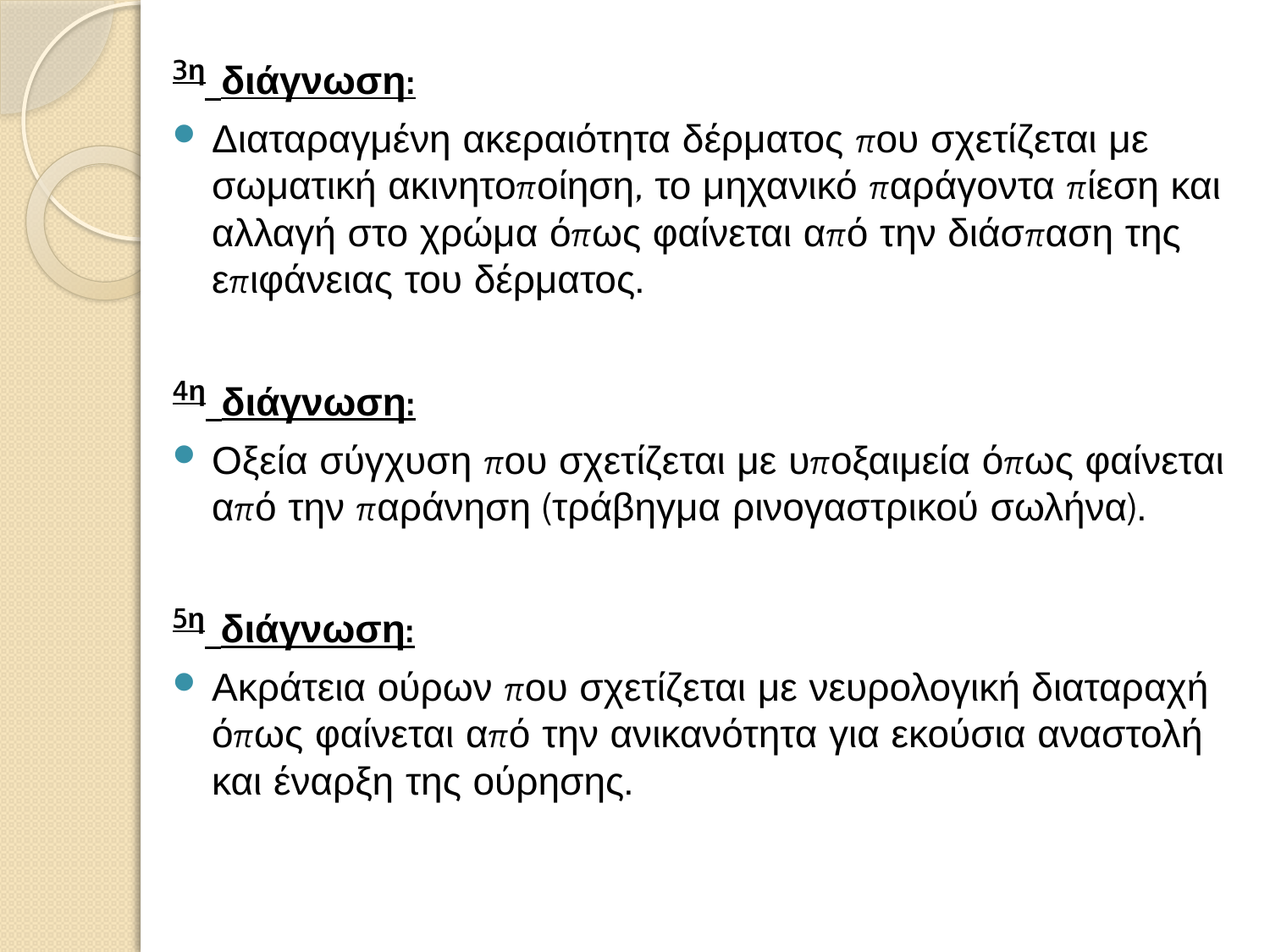

3η διάγνωση:
Διαταραγμένη ακεραιότητα δέρματος που σχετίζεται με σωματική ακινητοποίηση, το μηχανικό παράγοντα πίεση και αλλαγή στο χρώμα όπως φαίνεται από την διάσπαση της επιφάνειας του δέρματος.

4η διάγνωση:
Οξεία σύγχυση που σχετίζεται με υποξαιμεία όπως φαίνεται από την παράνηση (τράβηγμα ρινογαστρικού σωλήνα).

5η διάγνωση:
Ακράτεια ούρων που σχετίζεται με νευρολογική διαταραχή όπως φαίνεται από την ανικανότητα για εκούσια αναστολή και έναρξη της ούρησης.

#